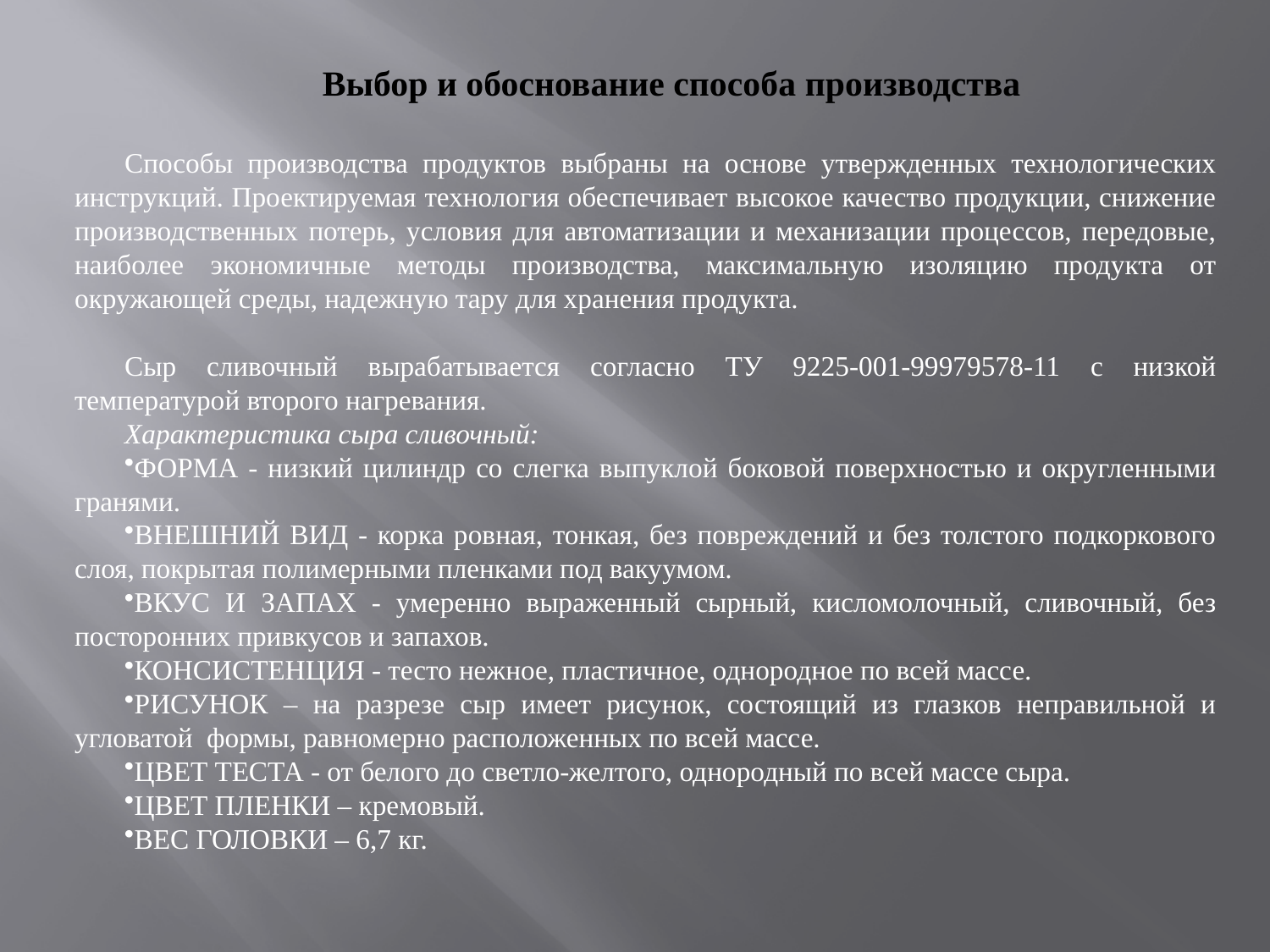

Выбор и обоснование способа производства

Способы производства продуктов выбраны на основе утвержденных технологических инструкций. Проектируемая технология обеспечивает высокое качество продукции, снижение производственных потерь, условия для автоматизации и механизации процессов, передовые, наиболее экономичные методы производства, максимальную изоляцию продукта от окружающей среды, надежную тару для хранения продукта.

Сыр сливочный вырабатывается согласно ТУ 9225-001-99979578-11 с низкой температурой второго нагревания.
Характеристика сыра сливочный:
ФОРМА - низкий цилиндр со слегка выпуклой боковой поверхностью и округленными гранями.
ВНЕШНИЙ ВИД - корка ровная, тонкая, без повреждений и без толстого подкоркового слоя, покрытая полимерными пленками под вакуумом.
ВКУС И ЗАПАХ - умеренно выраженный сырный, кисломолочный, сливочный, без посторонних привкусов и запахов.
КОНСИСТЕНЦИЯ - тесто нежное, пластичное, однородное по всей массе.
РИСУНОК – на разрезе сыр имеет рисунок, состоящий из глазков неправильной и угловатой  формы, равномерно расположенных по всей массе.
ЦВЕТ ТЕСТА - от белого до светло-желтого, однородный по всей массе сыра.
ЦВЕТ ПЛЕНКИ – кремовый.
ВЕС ГОЛОВКИ – 6,7 кг.